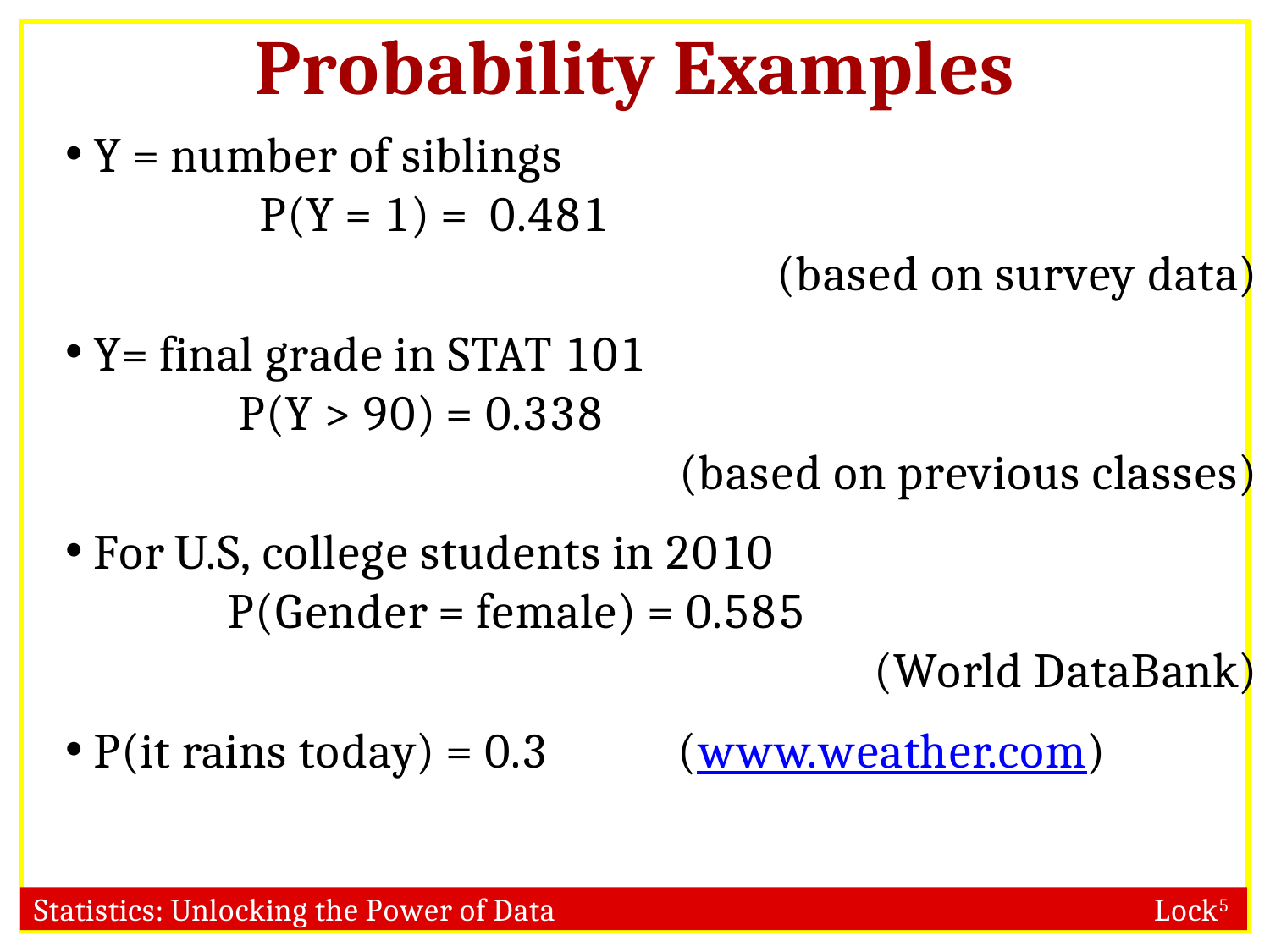

Probability Examples
 Y = number of siblings
                  P(Y = 1) =  0.481
(based on survey data)
 Y= final grade in STAT 101
                P(Y > 90) = 0.338
(based on previous classes)
 For U.S, college students in 2010
               P(Gender = female) = 0.585
(World DataBank)
 P(it rains today) = 0.3            (www.weather.com)